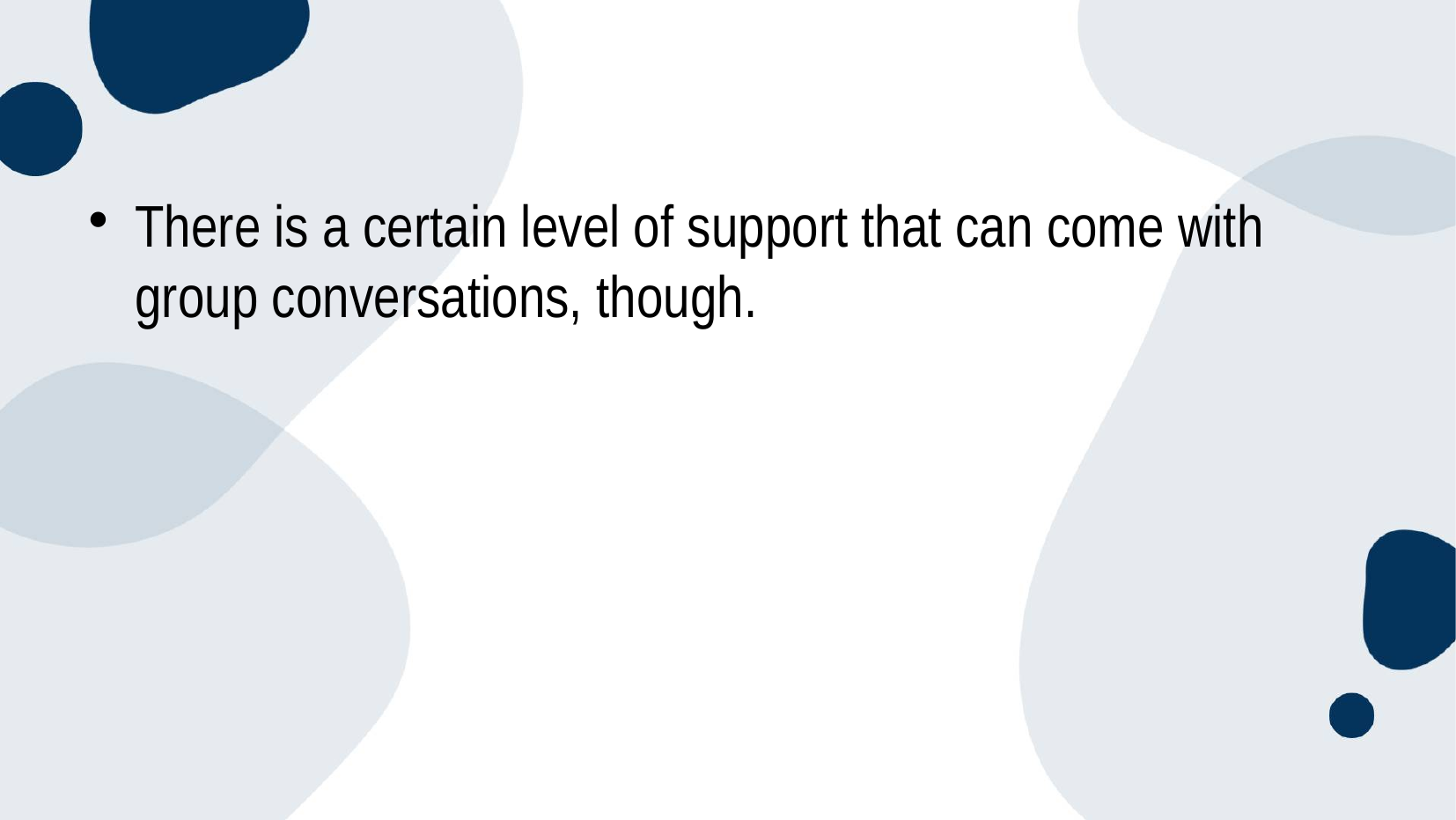

#
There is a certain level of support that can come with group conversations, though.